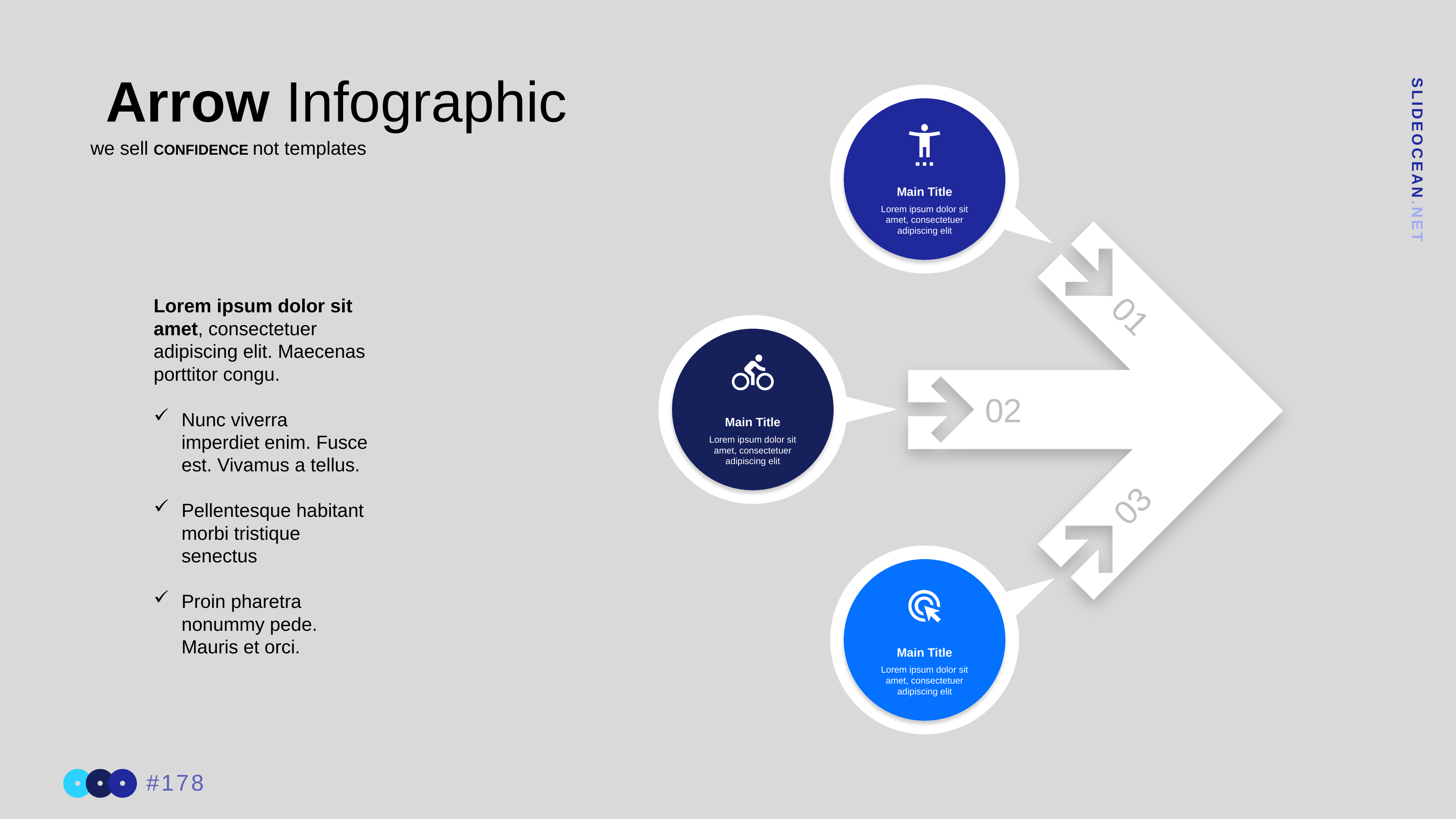

Arrow Infographic

we sell CONFIDENCE not templates
Main Title
Lorem ipsum dolor sit amet, consectetuer adipiscing elit

Lorem ipsum dolor sit amet, consectetuer adipiscing elit. Maecenas porttitor congu.

Nunc viverra imperdiet enim. Fusce est. Vivamus a tellus.

Pellentesque habitant morbi tristique senectus

Proin pharetra nonummy pede. Mauris et orci.

01

02
Main Title
Lorem ipsum dolor sit amet, consectetuer adipiscing elit
03

Main Title
Lorem ipsum dolor sit amet, consectetuer adipiscing elit
#178